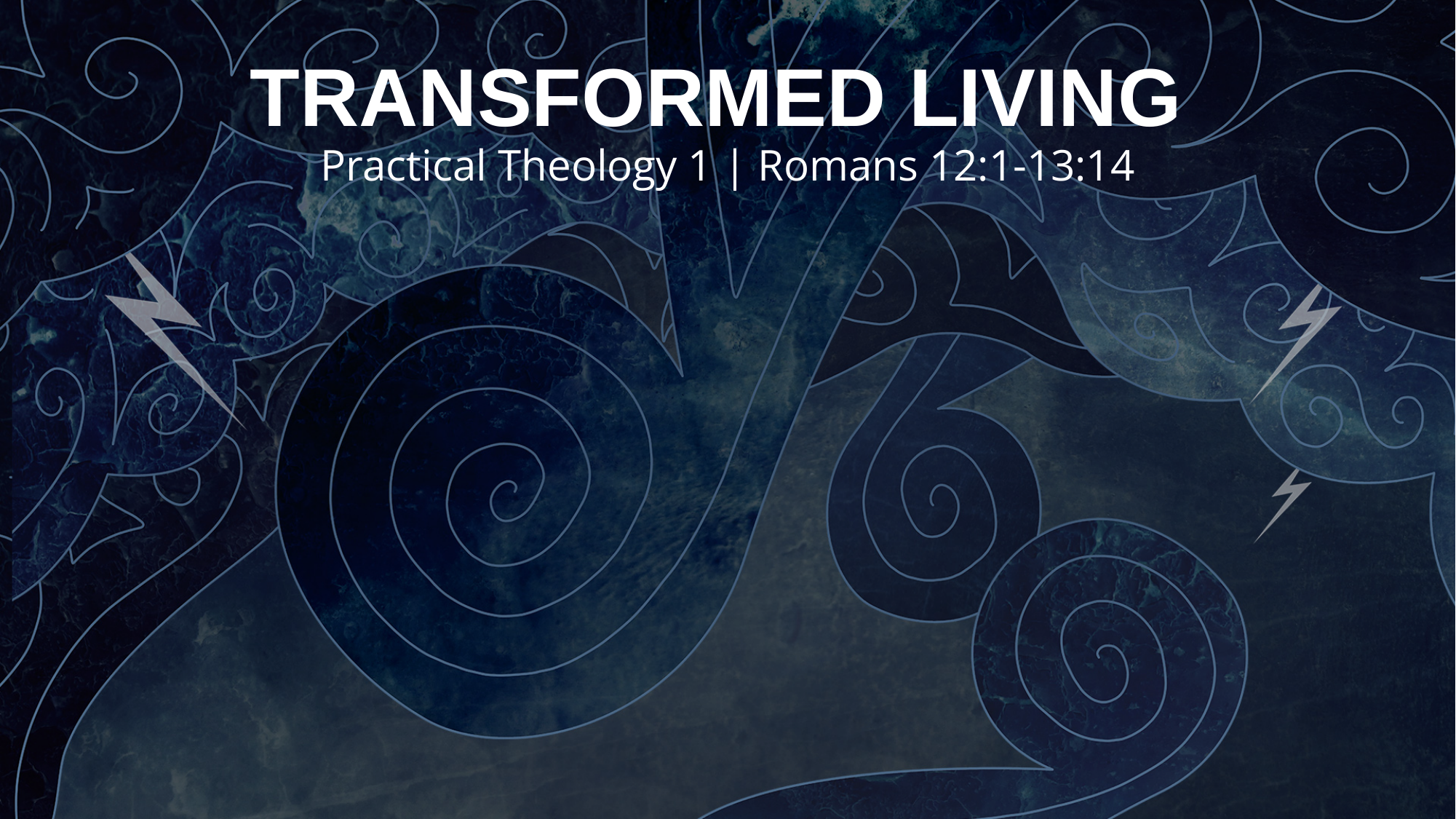

# TRANSFORMED LIVING Practical Theology 1 | Romans 12:1-13:14